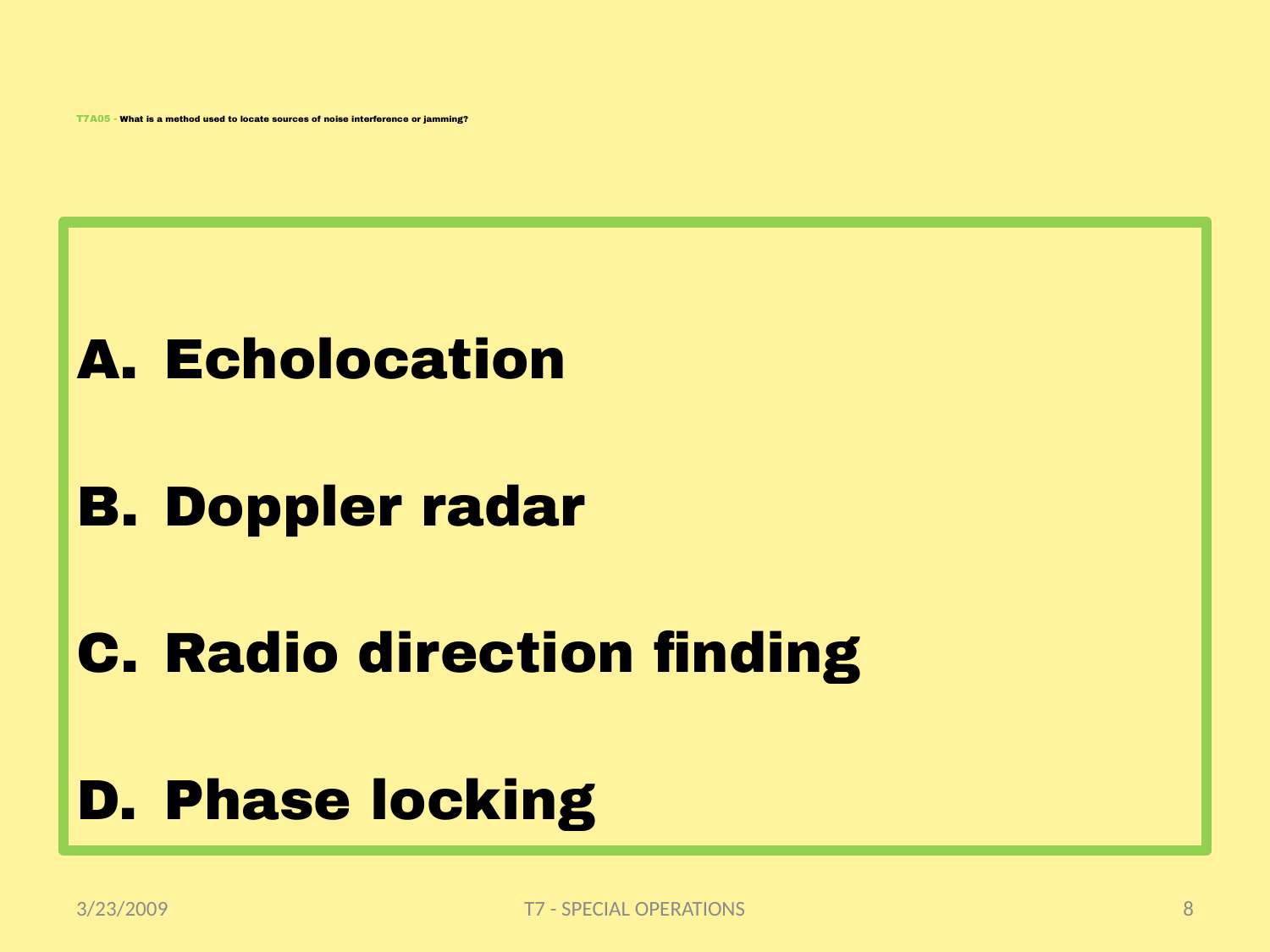

# T7A05 - What is a method used to locate sources of noise interference or jamming?

Echolocation
Doppler radar
Radio direction finding
Phase locking
3/23/2009
T7 - SPECIAL OPERATIONS
8